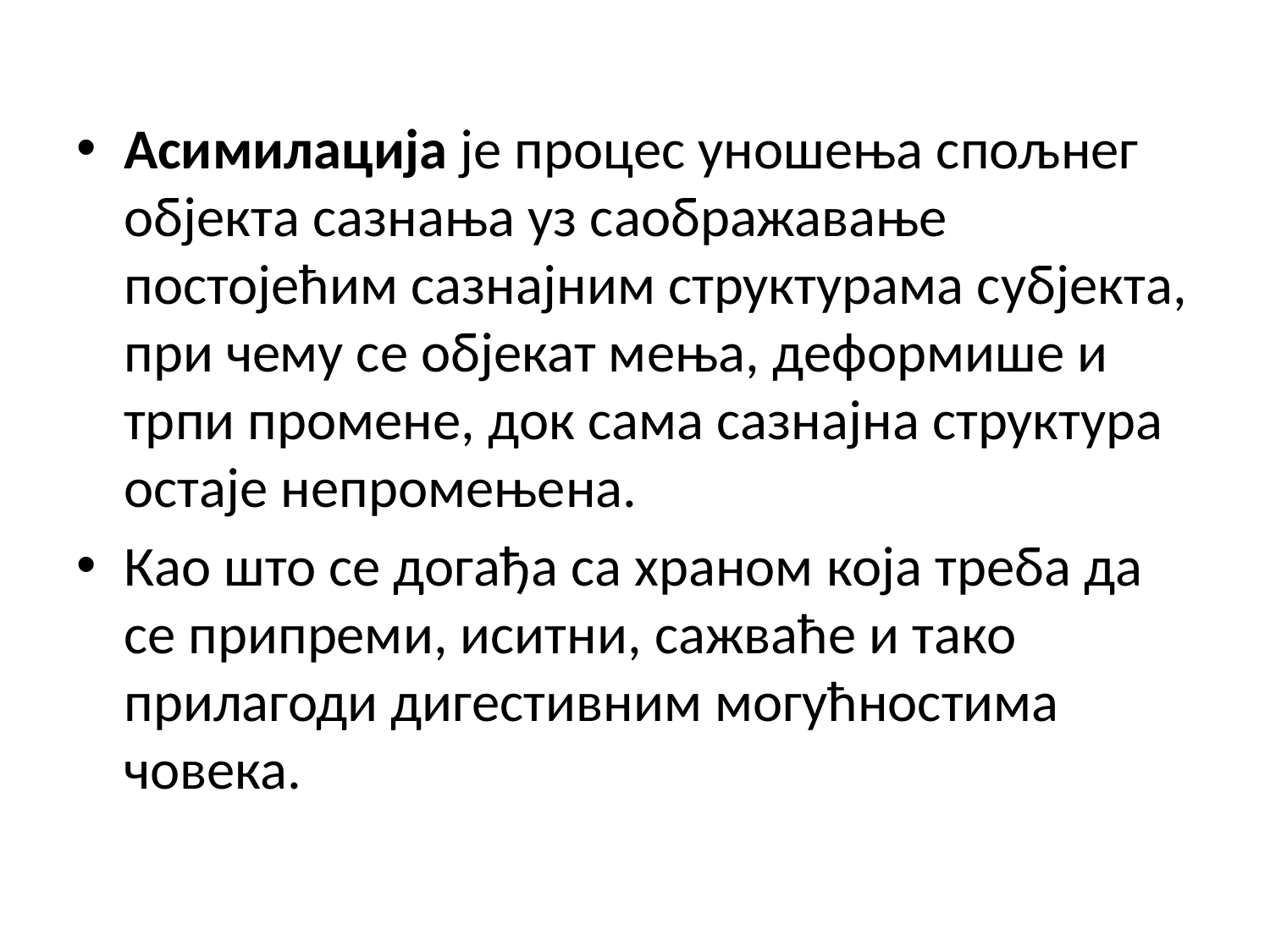

Асимилација је процес уношења спољнег објекта сазнања уз саображавање постојећим сазнајним структурама субјекта, при чему се објекат мења, деформише и трпи промене, док сама сазнајна структура остаје непромењена.
Као што се догађа са храном која треба да се припреми, иситни, сажваће и тако прилагоди дигестивним могућностима човека.